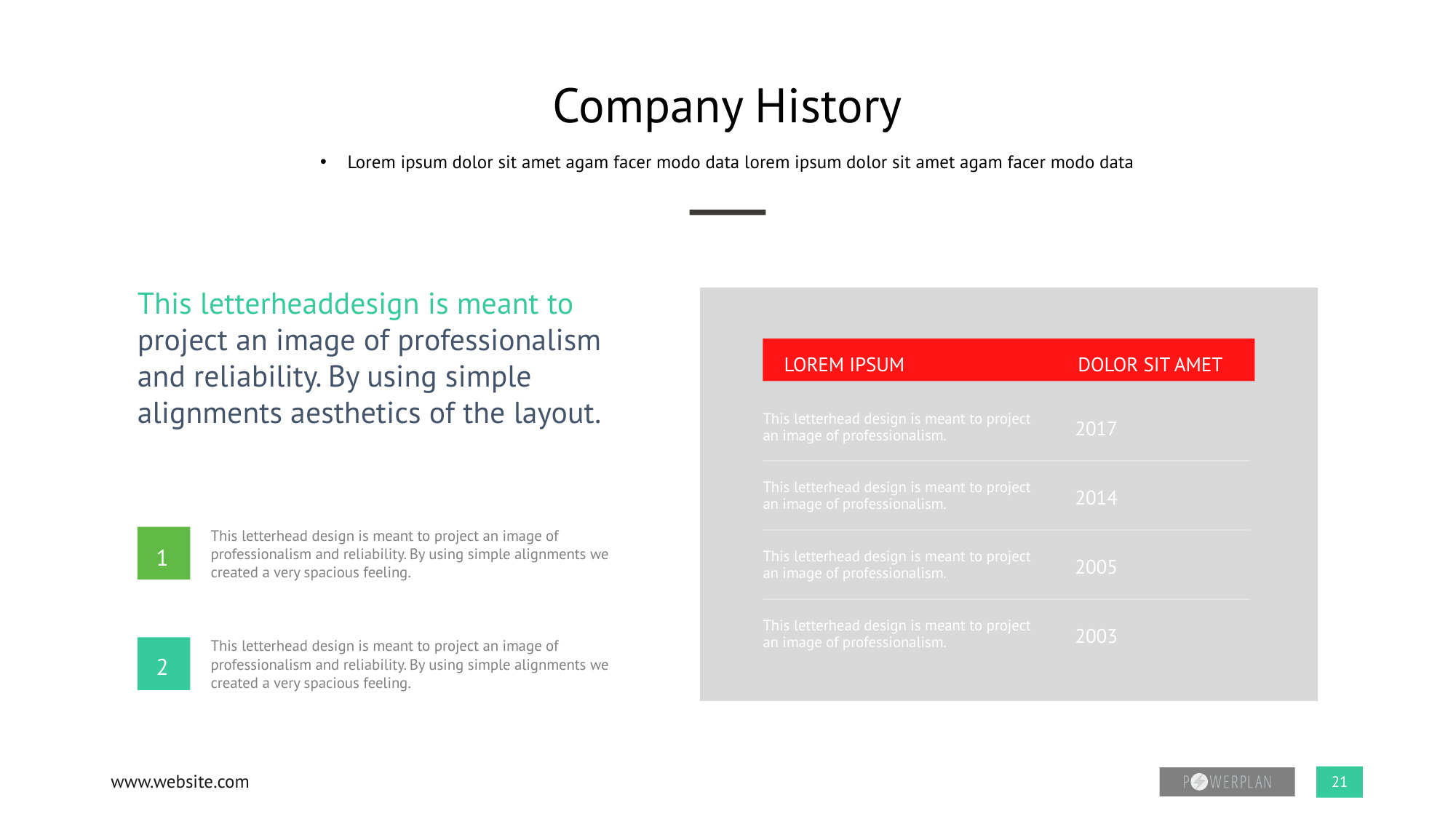

# Company History
Lorem ipsum dolor sit amet agam facer modo data lorem ipsum dolor sit amet agam facer modo data

This letterheaddesign is meant to project an image of professionalism and reliability. By using simple alignments aesthetics of the layout.
This letterhead design is meant to project an image of professionalism and reliability. By using simple alignments we created a very spacious feeling.

1
This letterhead design is meant to project an image of professionalism and reliability. By using simple alignments we created a very spacious feeling.

2

DOLOR SIT AMET
LOREM IPSUM
This letterhead design is meant to project an image of professionalism.
2017
This letterhead design is meant to project an image of professionalism.
2014
This letterhead design is meant to project an image of professionalism.
2005
This letterhead design is meant to project an image of professionalism.
2003
www.website.com
21